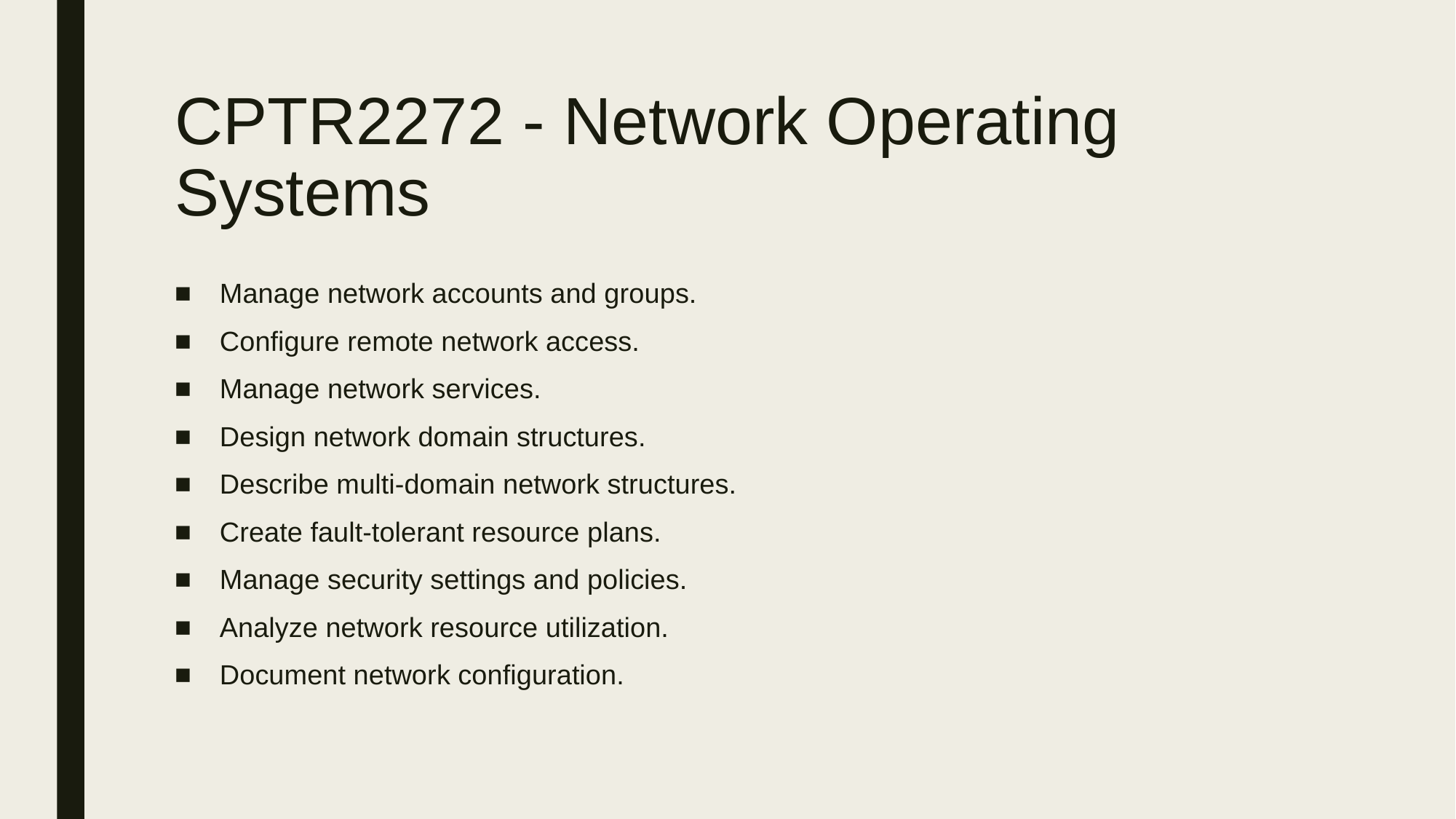

# CPTR2272 - Network Operating Systems
Manage network accounts and groups.
Configure remote network access.
Manage network services.
Design network domain structures.
Describe multi-domain network structures.
Create fault-tolerant resource plans.
Manage security settings and policies.
Analyze network resource utilization.
Document network configuration.